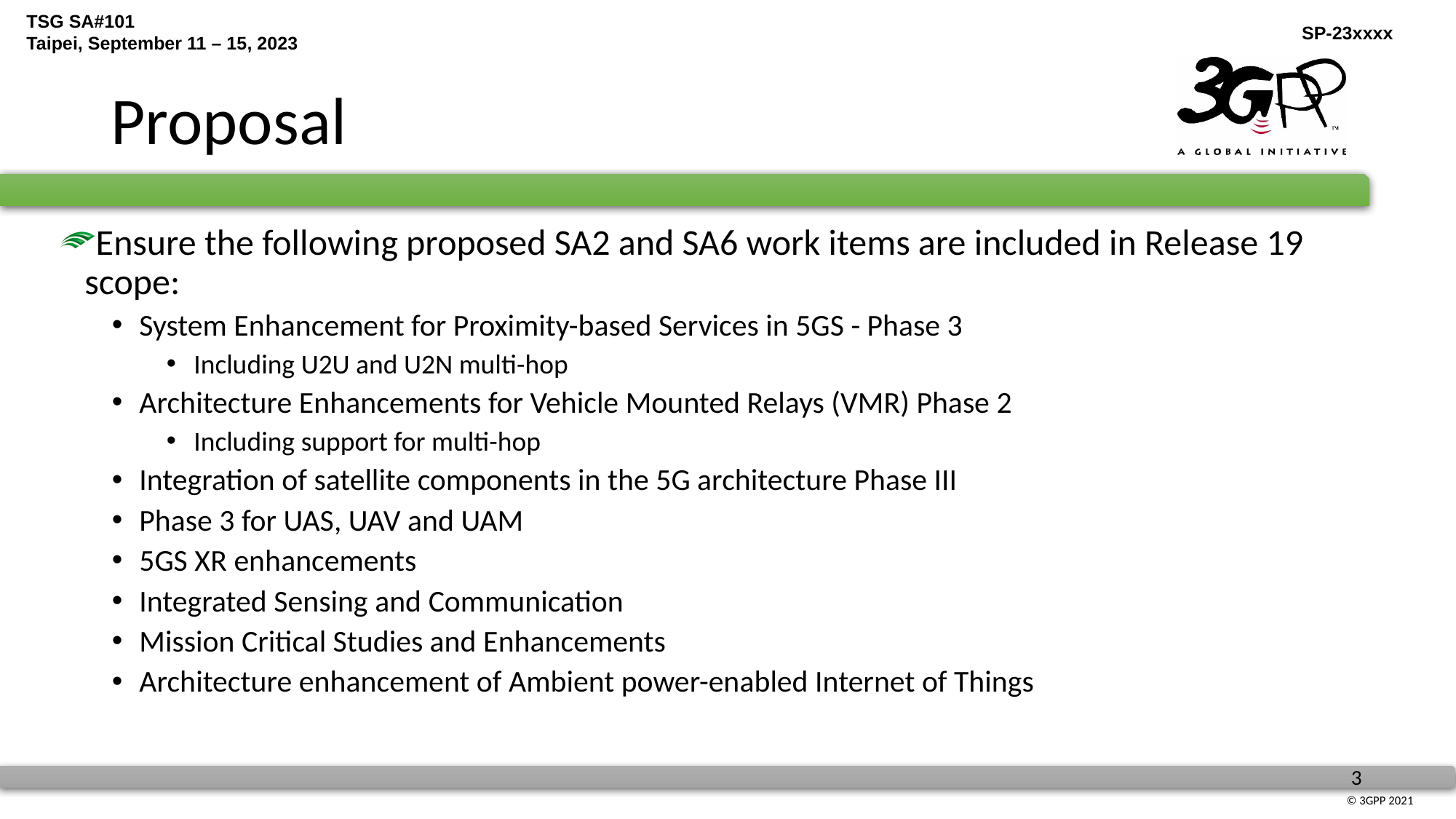

# Proposal
Ensure the following proposed SA2 and SA6 work items are included in Release 19 scope:
System Enhancement for Proximity-based Services in 5GS - Phase 3
Including U2U and U2N multi-hop
Architecture Enhancements for Vehicle Mounted Relays (VMR) Phase 2
Including support for multi-hop
Integration of satellite components in the 5G architecture Phase III
Phase 3 for UAS, UAV and UAM
5GS XR enhancements
Integrated Sensing and Communication
Mission Critical Studies and Enhancements
Architecture enhancement of Ambient power-enabled Internet of Things